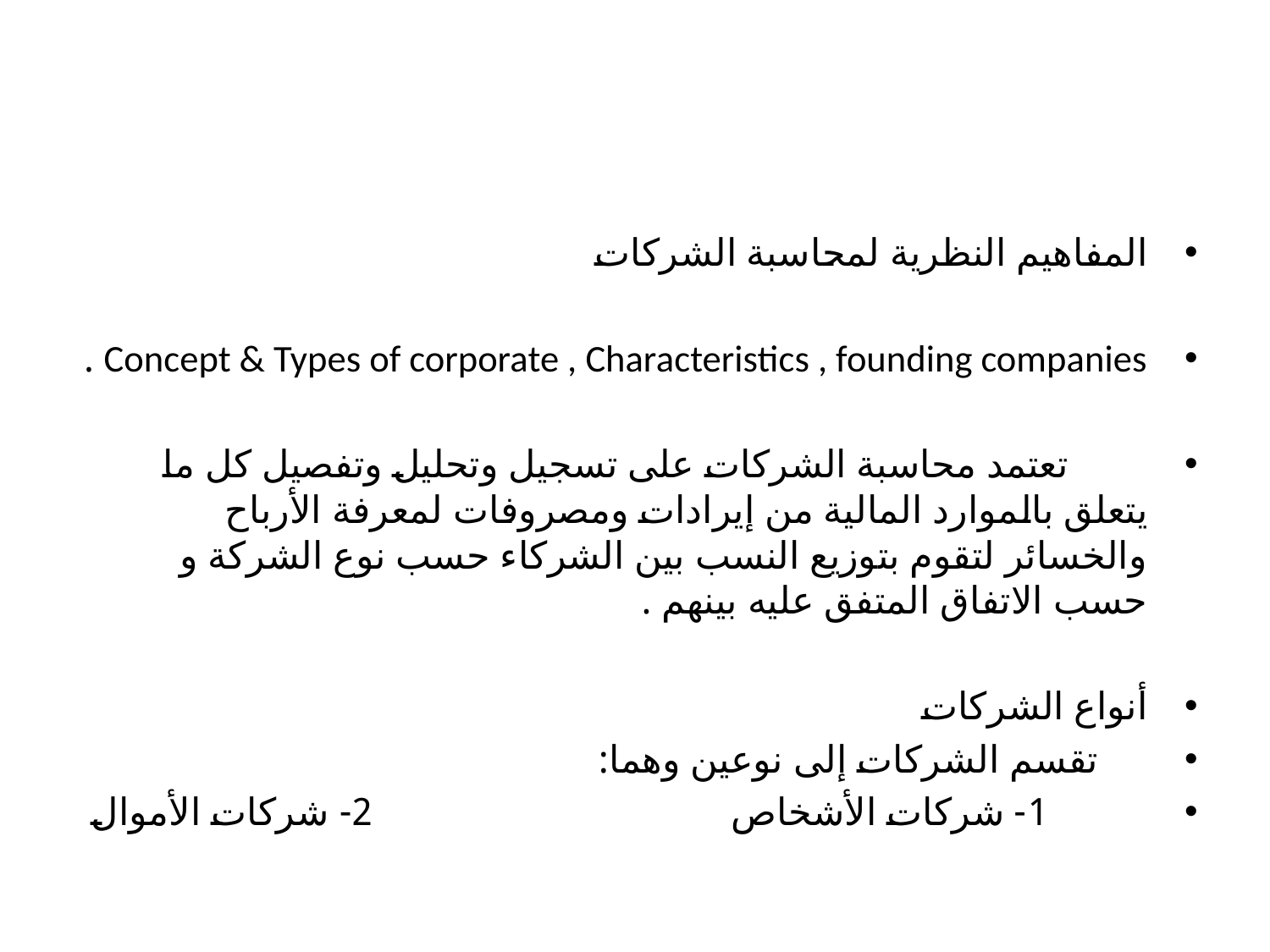

#
المفاهيم النظرية لمحاسبة الشركات

Concept & Types of corporate , Characteristics , founding companies .

        تعتمد محاسبة الشركات على تسجيل وتحليل وتفصيل كل ما يتعلق بالموارد المالية من إيرادات ومصروفات لمعرفة الأرباح والخسائر لتقوم بتوزيع النسب بين الشركاء حسب نوع الشركة و حسب الاتفاق المتفق عليه بينهم .

أنواع الشركات
     تقسم الشركات إلى نوعين وهما:
          1- شركات الأشخاص                                    2- شركات الأموال